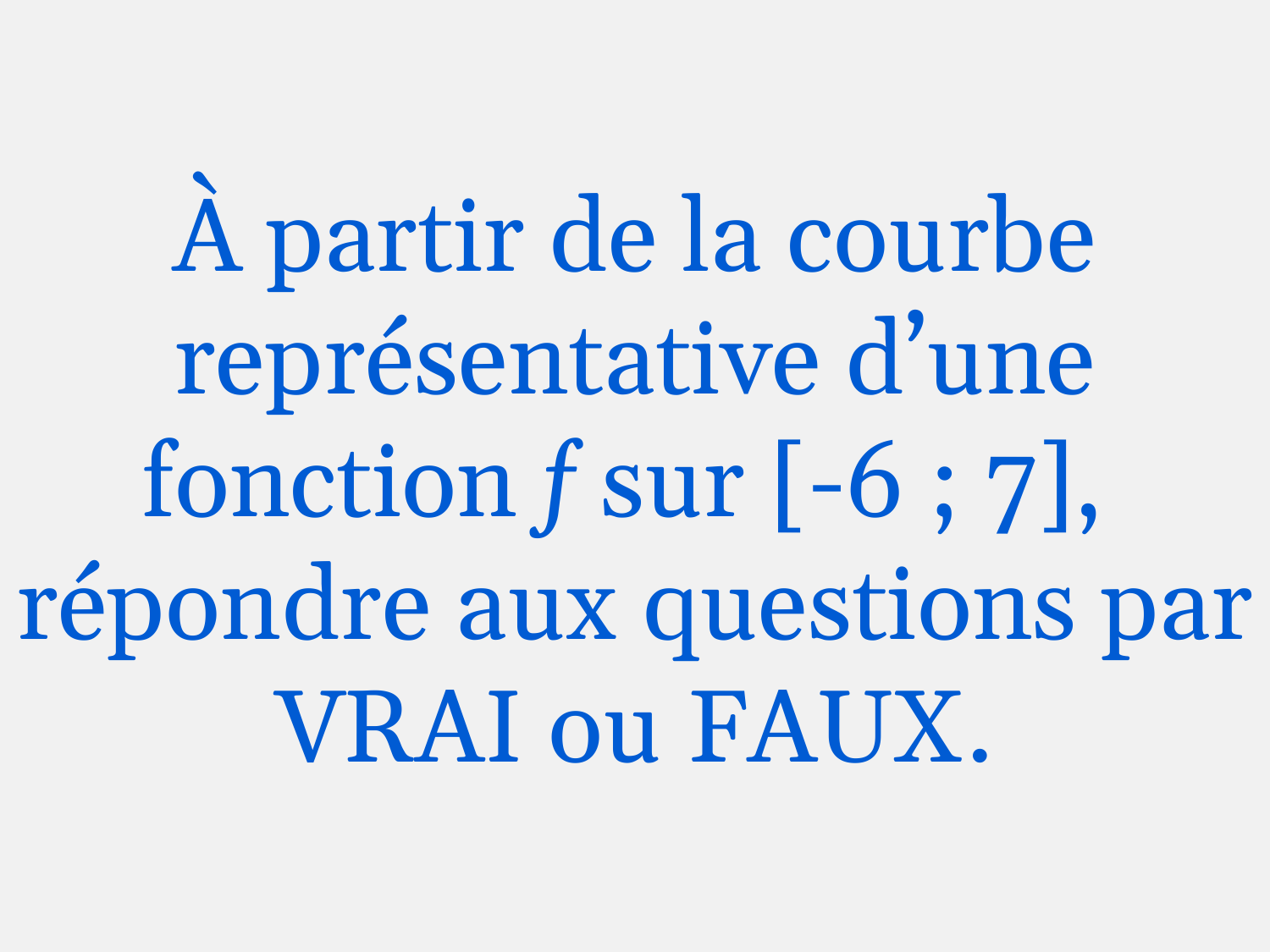

# À partir de la courbe représentative d’une fonction f sur [-6 ; 7], répondre aux questions par VRAI ou FAUX.